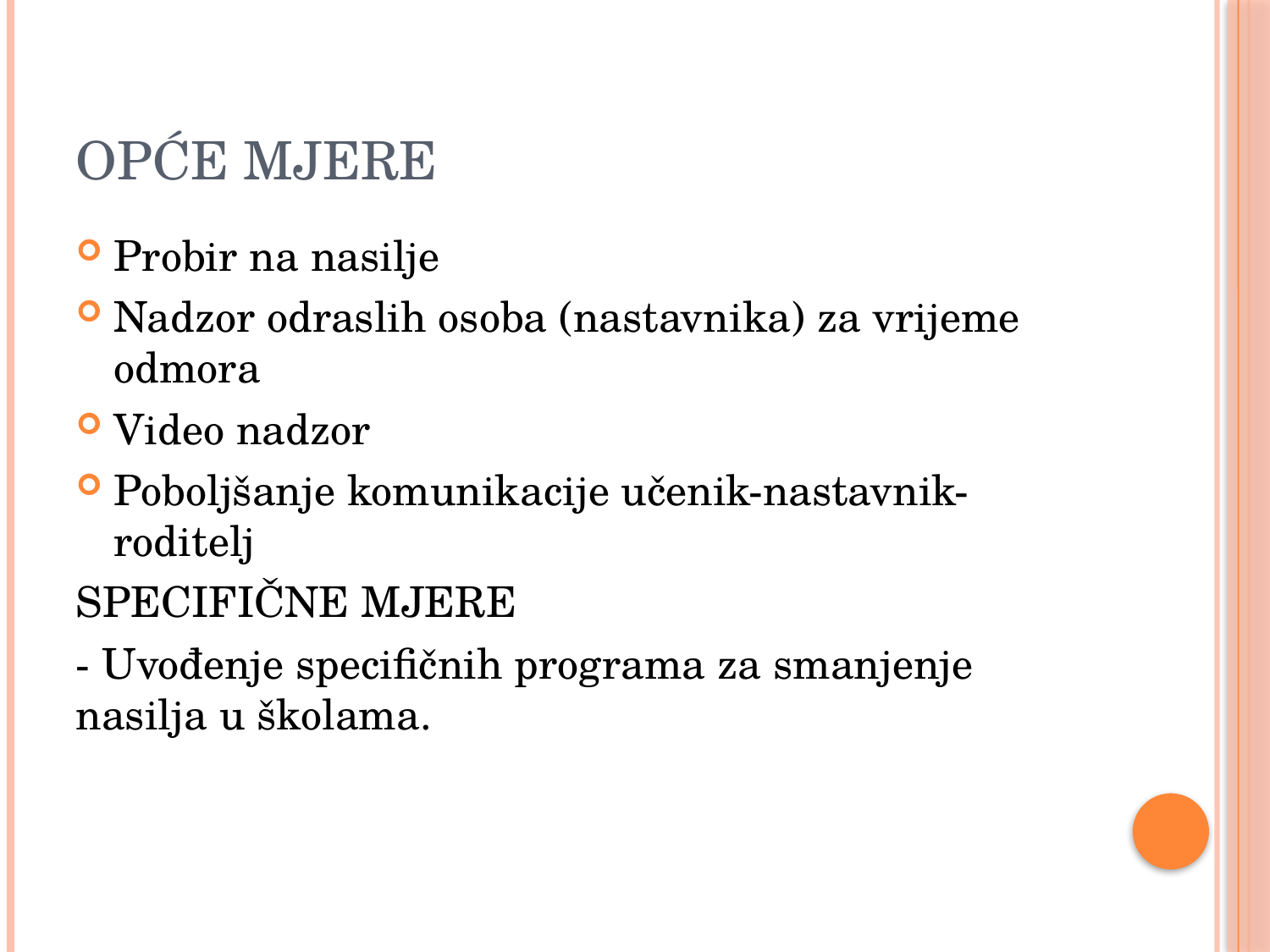

# Opće mjere
Probir na nasilje
Nadzor odraslih osoba (nastavnika) za vrijeme odmora
Video nadzor
Poboljšanje komunikacije učenik-nastavnik-roditelj
SPECIFIČNE MJERE
- Uvođenje specifičnih programa za smanjenje nasilja u školama.